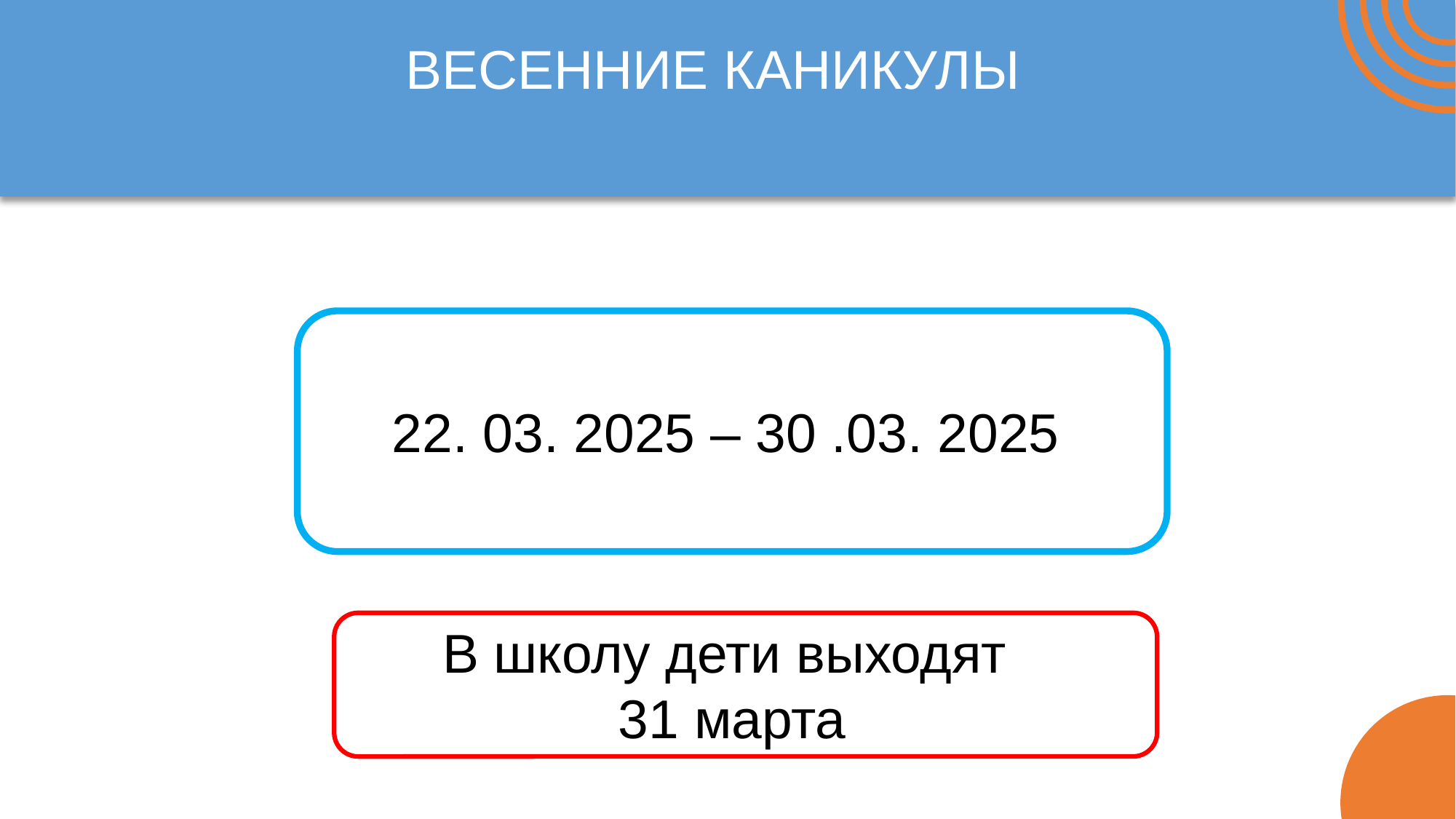

ВЕСЕННИЕ КАНИКУЛЫ

22. 03. 2025 – 30 .03. 2025

В школу дети выходят
31 марта